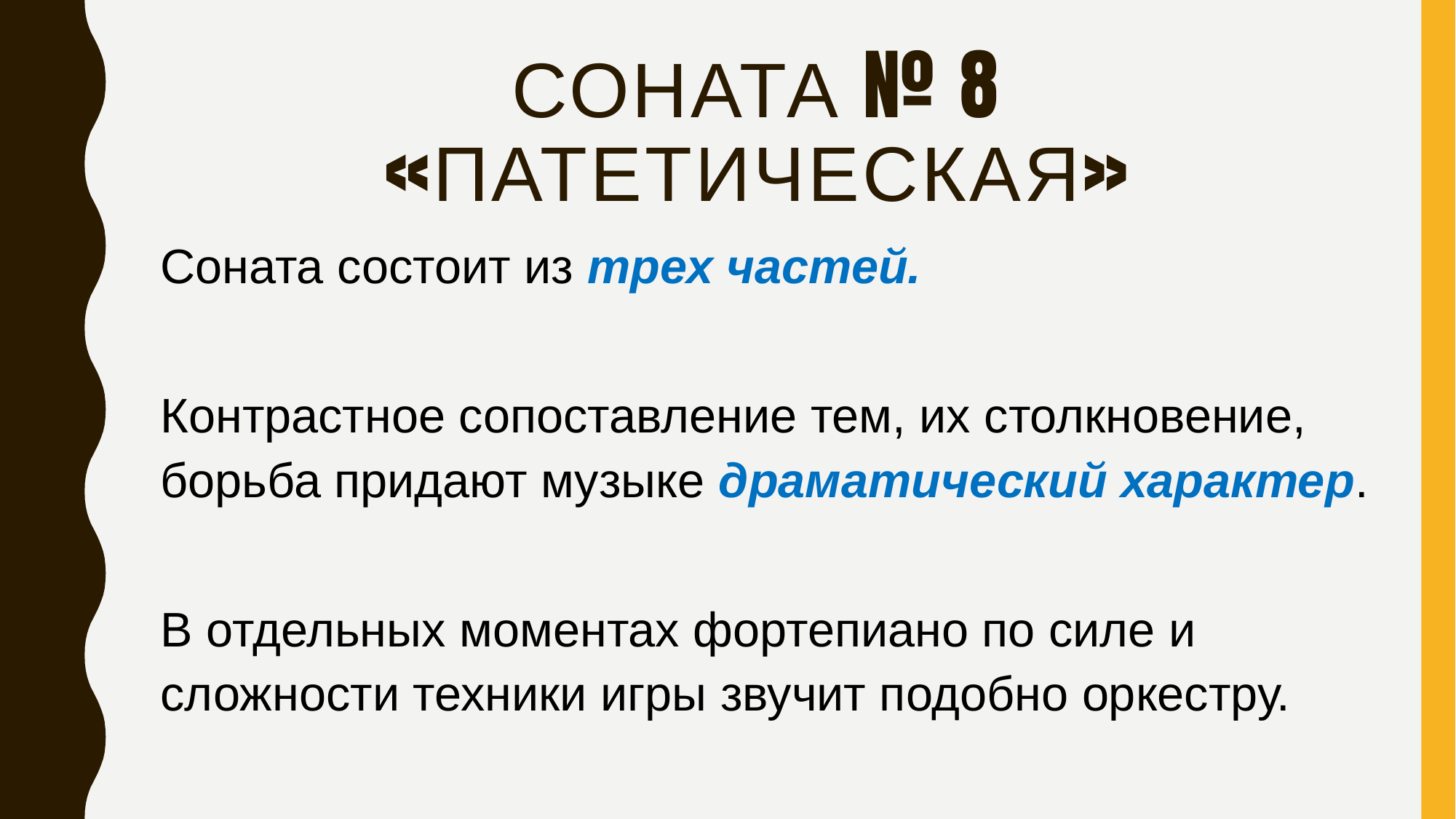

# Соната № 8 «Патетическая»
Соната состоит из трех частей.

Контрастное сопоставление тем, их столкновение, борьба придают музыке драматический характер.

В отдельных моментах фортепиано по силе и сложности техники игры звучит подобно оркестру.